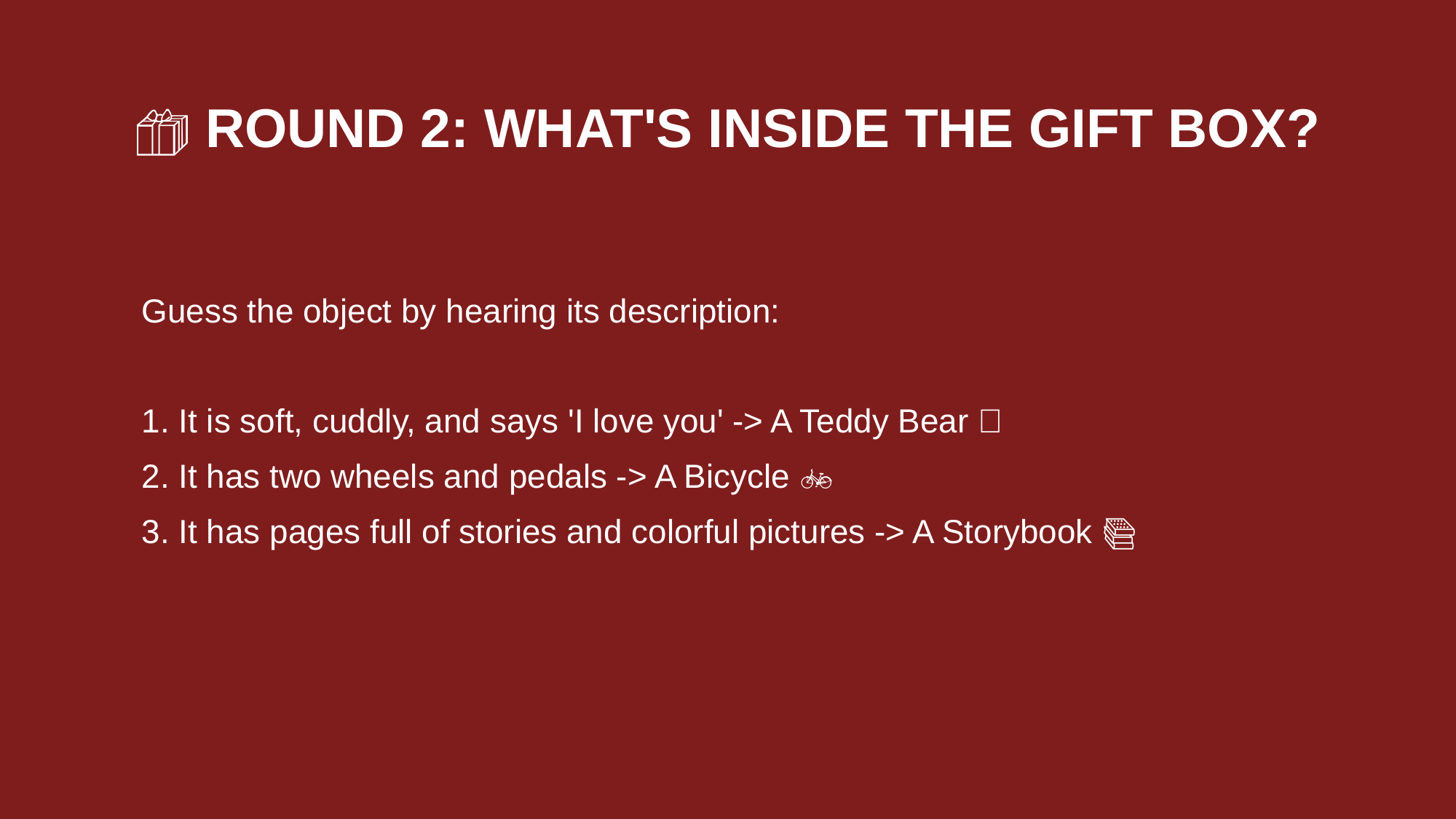

🎁 ROUND 2: WHAT'S INSIDE THE GIFT BOX?
Guess the object by hearing its description:

1. It is soft, cuddly, and says 'I love you' -> A Teddy Bear 🧸
2. It has two wheels and pedals -> A Bicycle 🚲
3. It has pages full of stories and colorful pictures -> A Storybook 📚